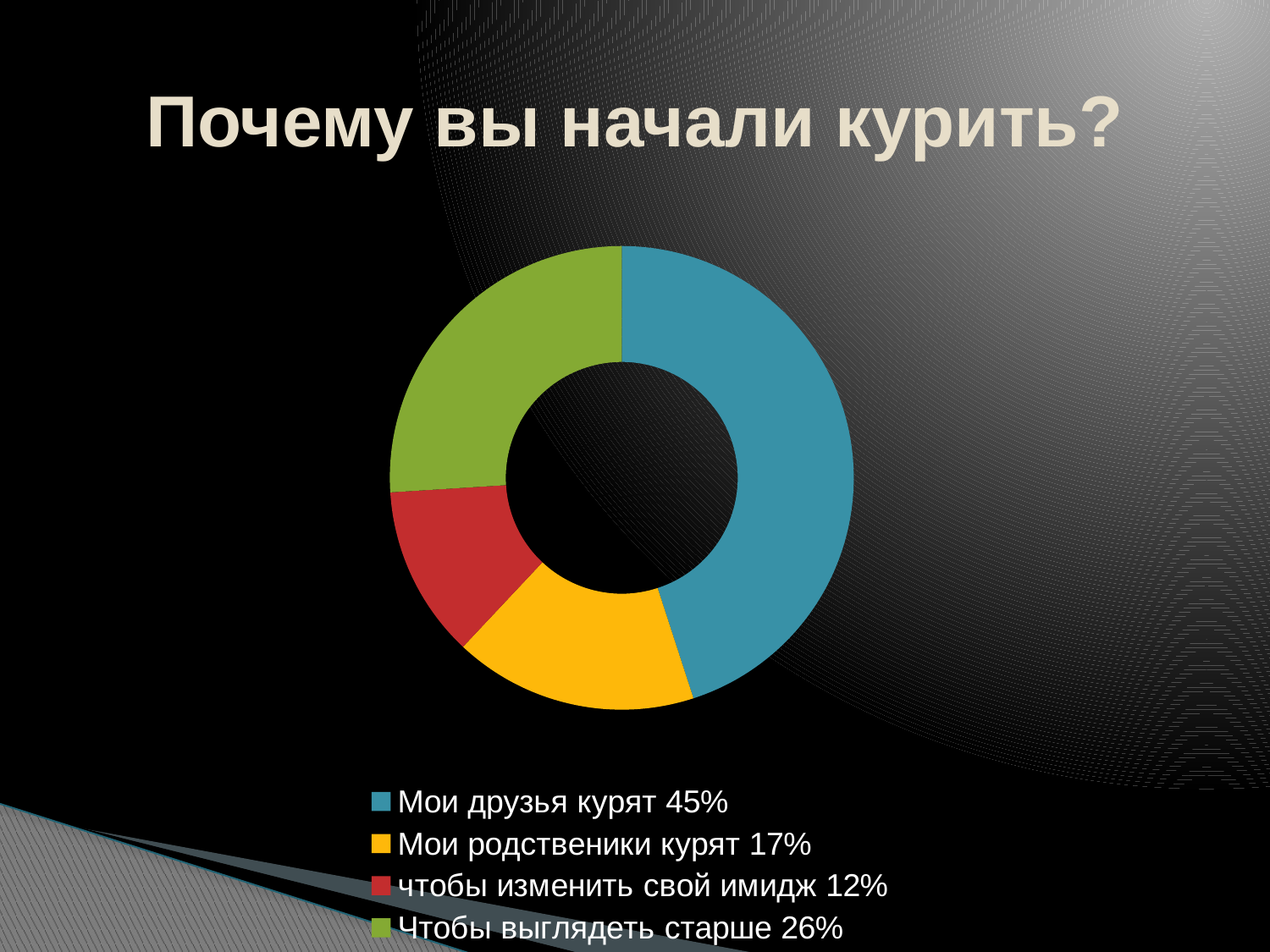

# Почему вы начали курить?

### Chart

| Category | Ряд 1 |
|---|---|
| Мои друзья курят 45% | 0.45 |
| Мои родственики курят 17% | 0.17 |
| чтобы изменить свой имидж 12% | 0.12000000000000002 |
| Чтобы выглядеть старше 26% | 0.26 |